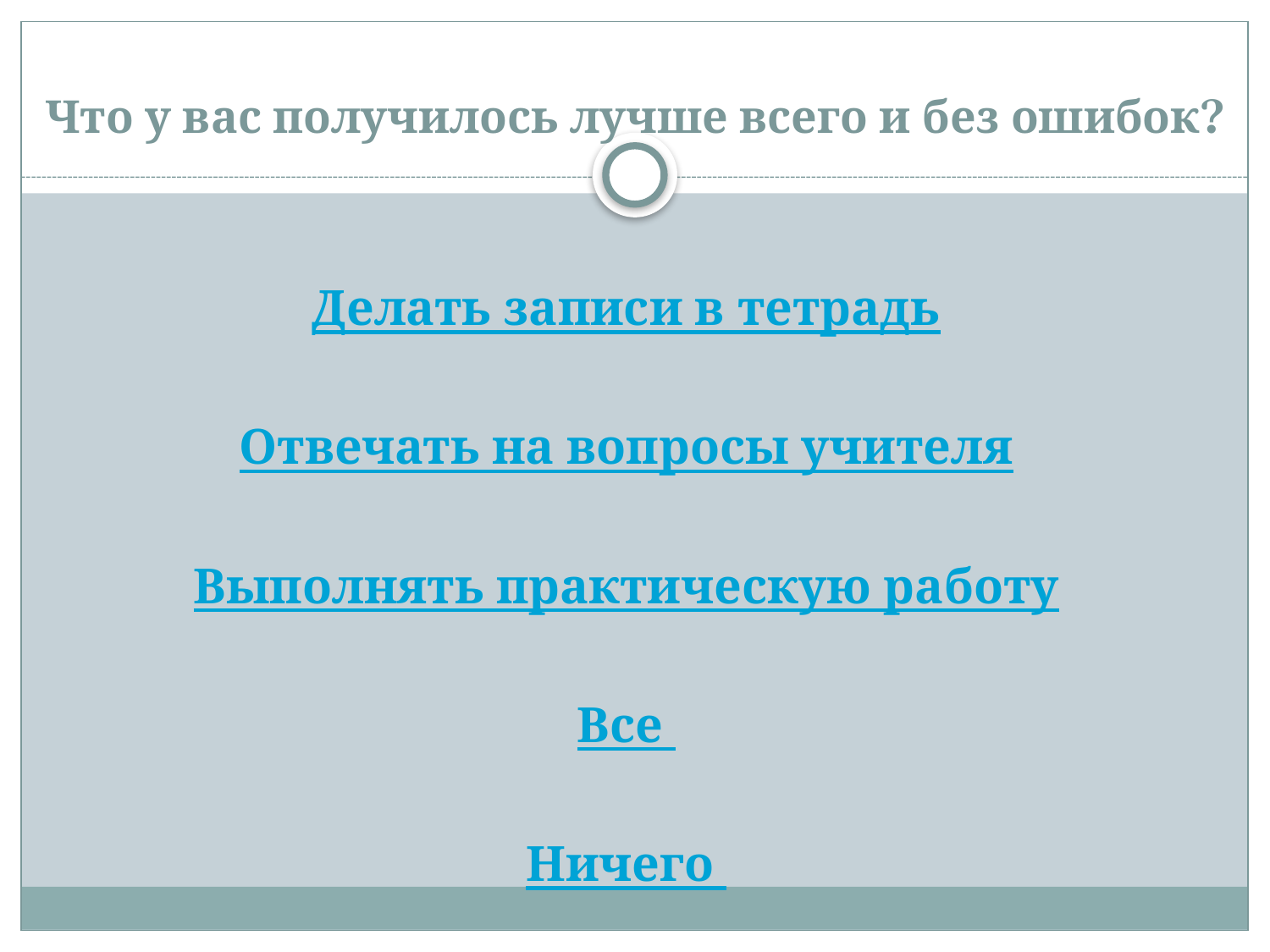

# Что у вас получилось лучше всего и без ошибок?

Делать записи в тетрадь

Отвечать на вопросы учителя

Выполнять практическую работу

Все

Ничего